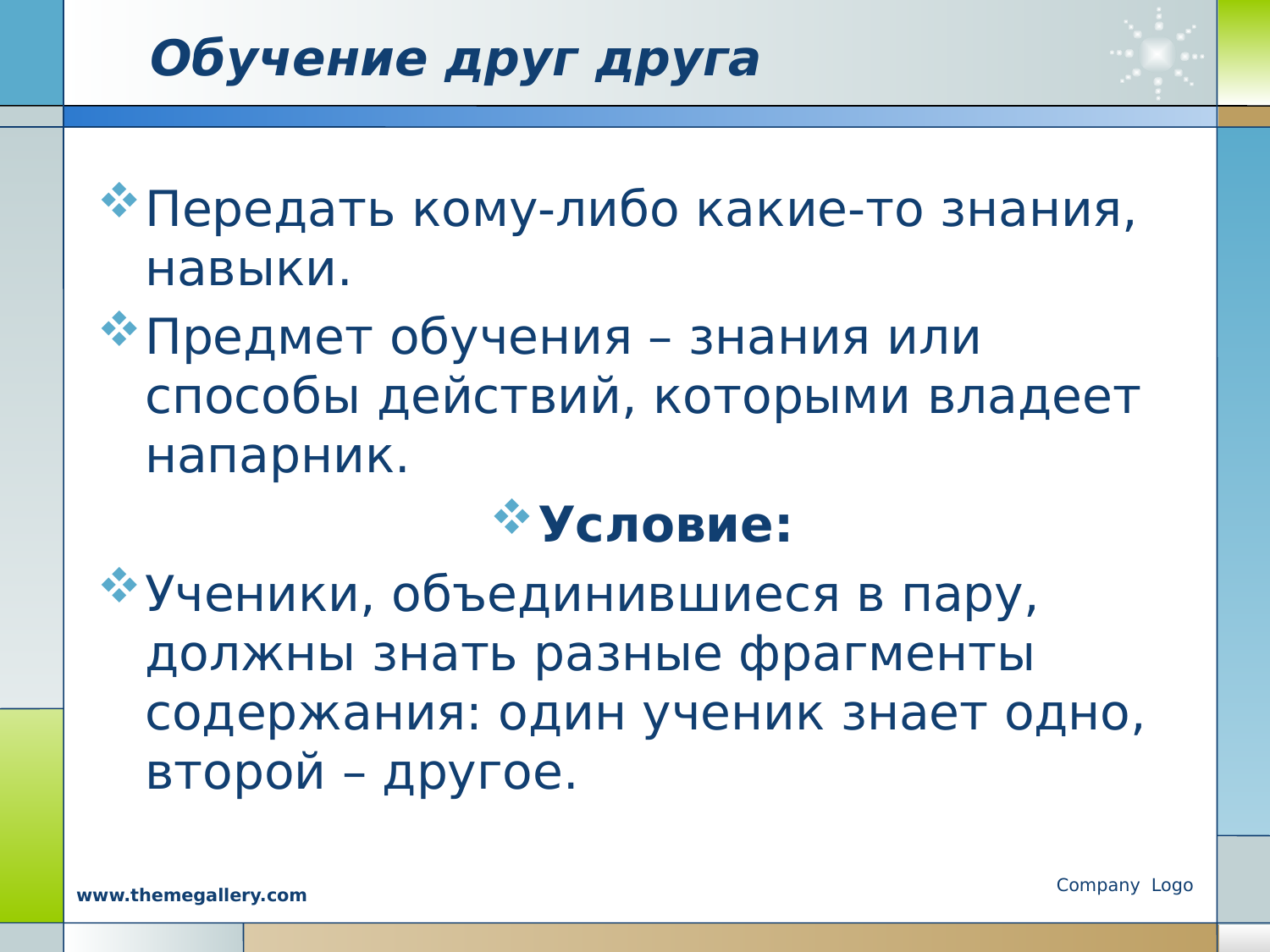

# Обучение друг друга
Передать кому-либо какие-то знания, навыки.
Предмет обучения – знания или способы действий, которыми владеет напарник.
Условие:
Ученики, объединившиеся в пару, должны знать разные фрагменты содержания: один ученик знает одно, второй – другое.
Company  Logo
www.themegallery.com